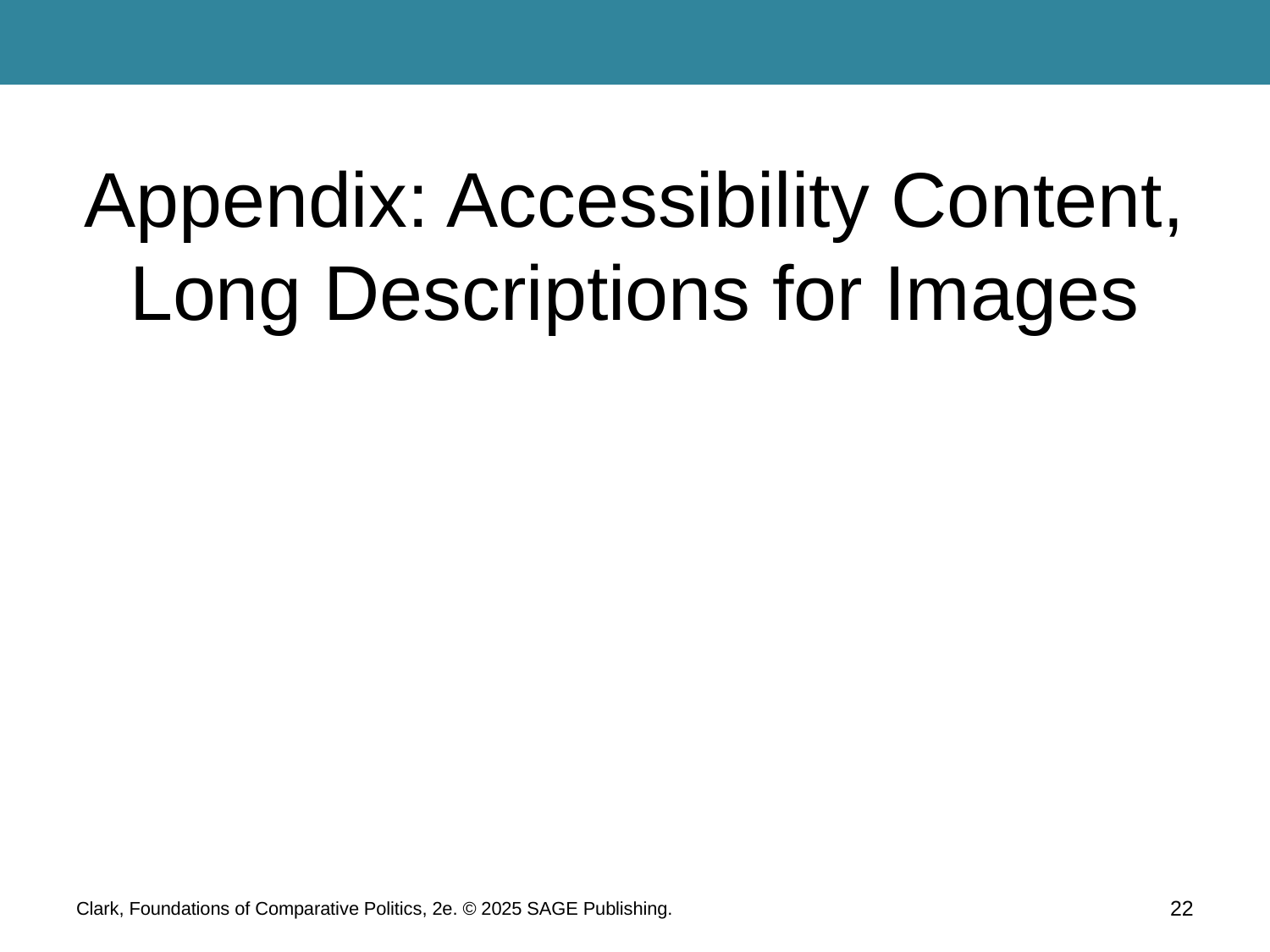

# Appendix: Accessibility Content, Long Descriptions for Images
Clark, Foundations of Comparative Politics, 2e. © 2025 SAGE Publishing.
22